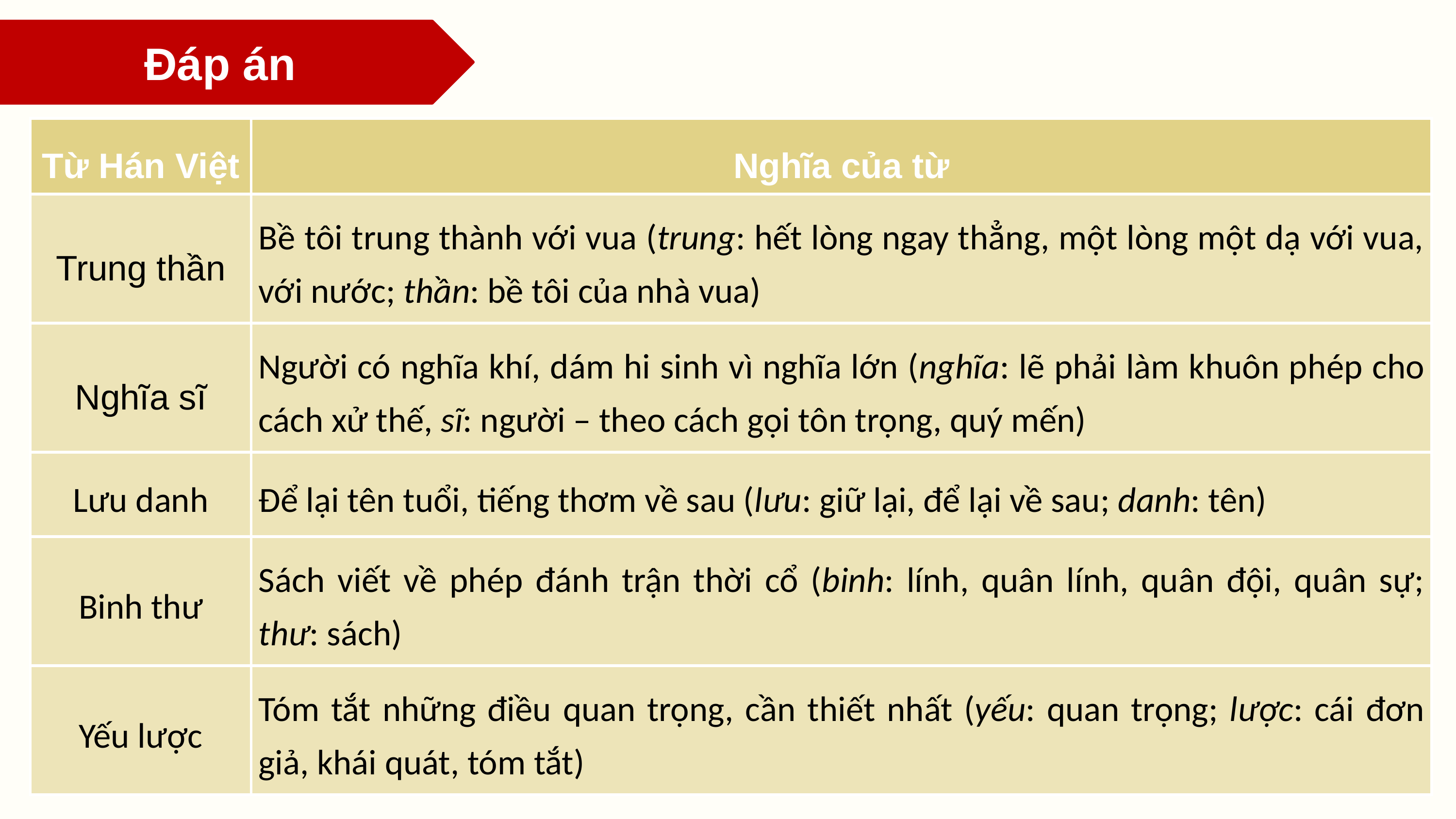

Đáp án
| Từ Hán Việt | Nghĩa của từ |
| --- | --- |
| Trung thần | Bề tôi trung thành với vua (trung: hết lòng ngay thẳng, một lòng một dạ với vua, với nước; thần: bề tôi của nhà vua) |
| Nghĩa sĩ | Người có nghĩa khí, dám hi sinh vì nghĩa lớn (nghĩa: lẽ phải làm khuôn phép cho cách xử thế, sĩ: người – theo cách gọi tôn trọng, quý mến) |
| Lưu danh | Để lại tên tuổi, tiếng thơm về sau (lưu: giữ lại, để lại về sau; danh: tên) |
| Binh thư | Sách viết về phép đánh trận thời cổ (binh: lính, quân lính, quân đội, quân sự; thư: sách) |
| Yếu lược | Tóm tắt những điều quan trọng, cần thiết nhất (yếu: quan trọng; lược: cái đơn giả, khái quát, tóm tắt) |